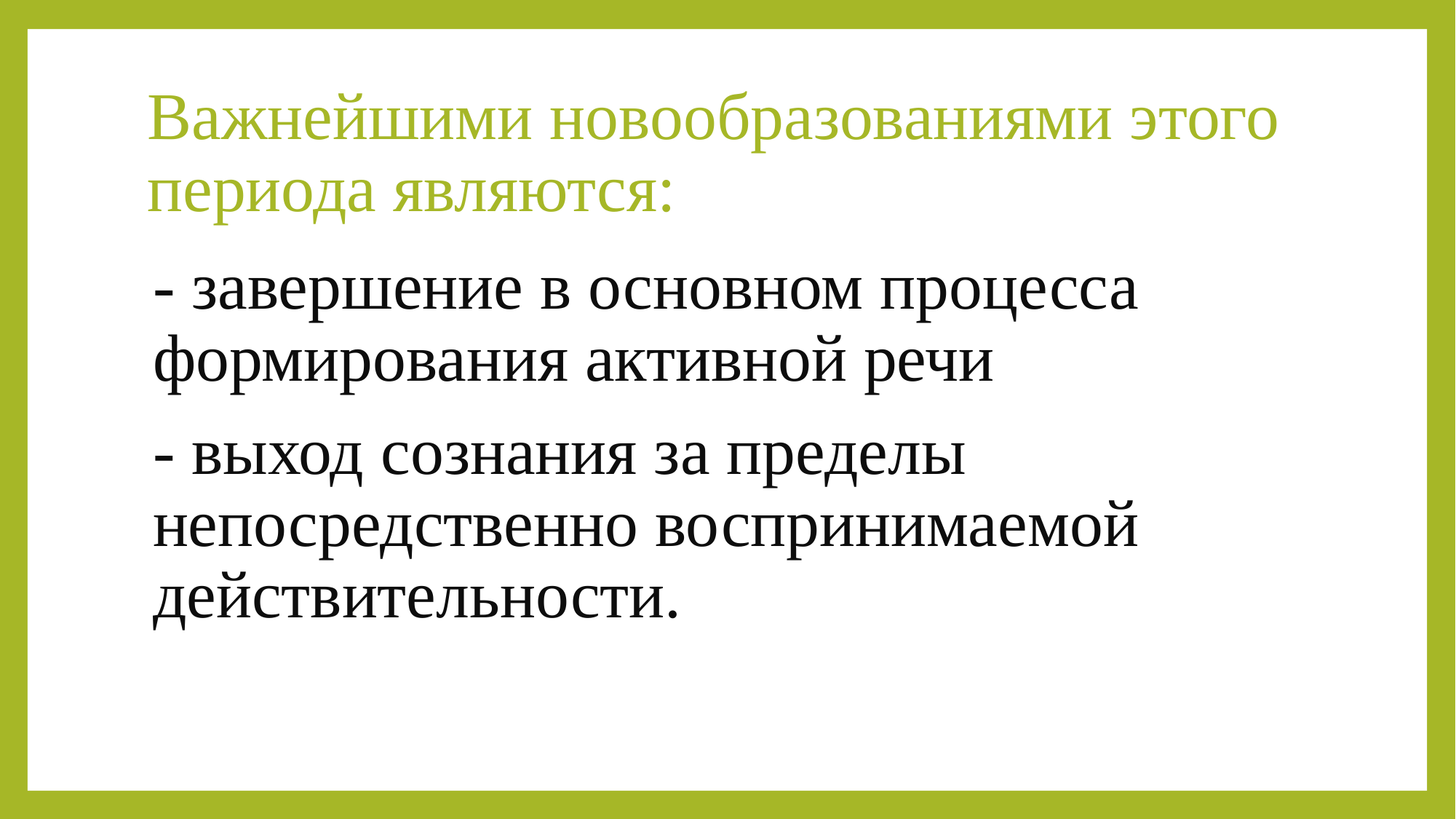

# Важнейшими новообразованиями этого периода являются:
- завершение в основном процесса формирования активной речи
- выход сознания за пределы непосредственно воспринимаемой действительности.